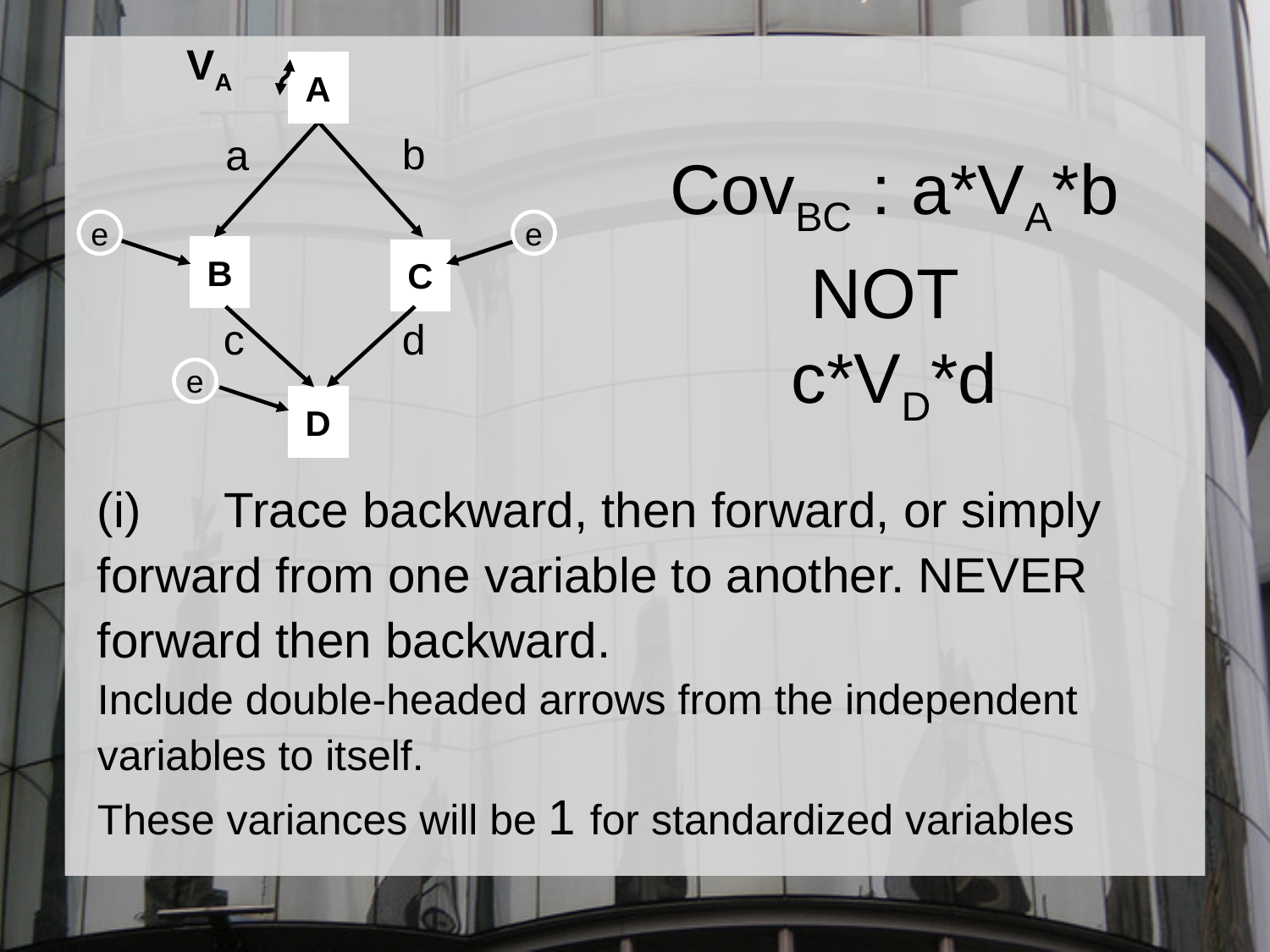

VA
A
b
a

e
e
B

C

c
d
e

D

CovBC : a*VA*b
NOT
c*VD*d
(i)	Trace backward, then forward, or simply forward from one variable to another. NEVER forward then backward.
Include double-headed arrows from the independent variables to itself.
These variances will be 1 for standardized variables